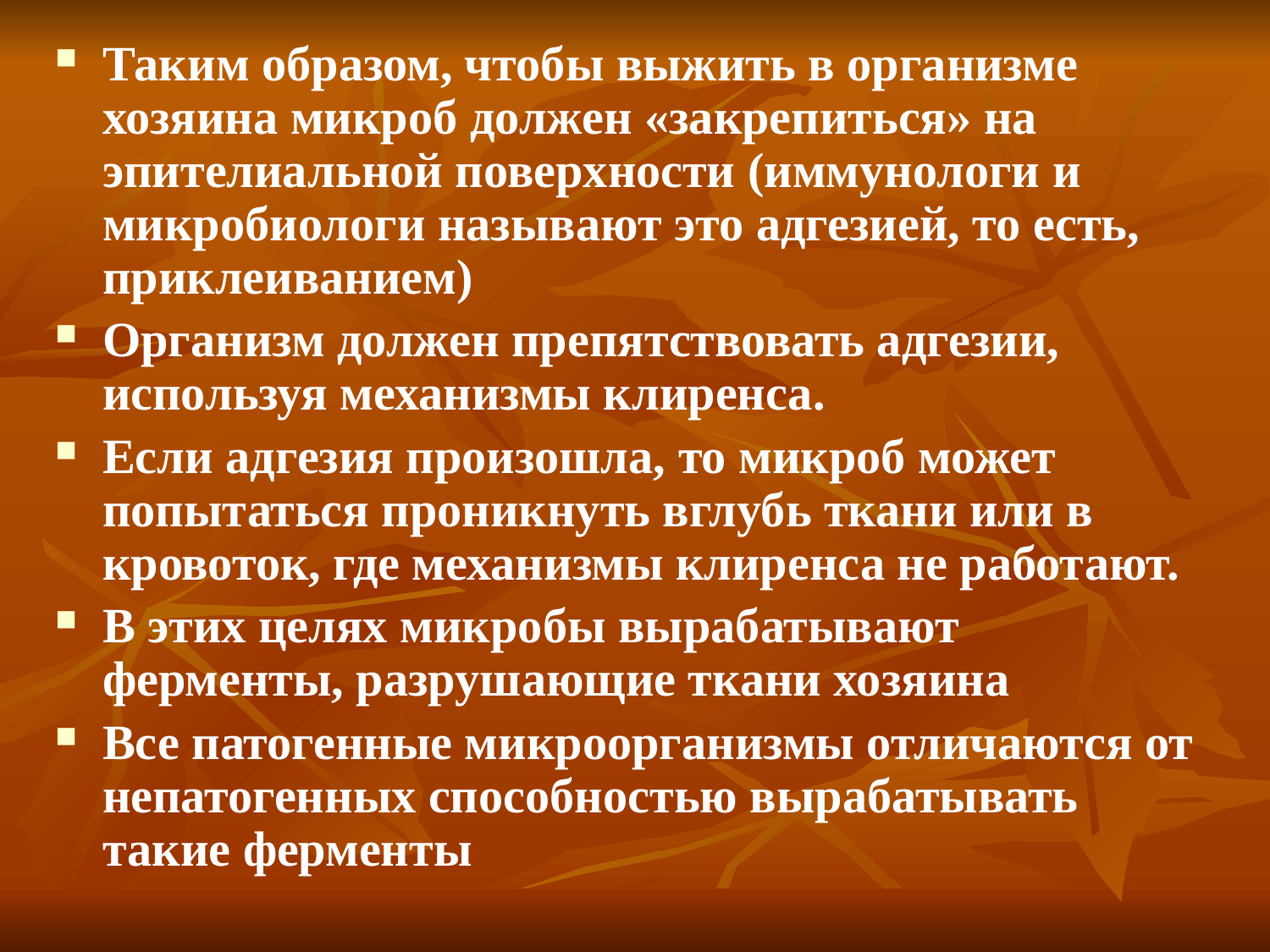

Таким образом, чтобы выжить в организме хозяина микроб должен «закрепиться» на эпителиальной поверхности (иммунологи и микробиологи называют это адгезией, то есть, приклеиванием)
Организм должен препятствовать адгезии, используя механизмы клиренса.
Если адгезия произошла, то микроб может попытаться проникнуть вглубь ткани или в кровоток, где механизмы клиренса не работают.
В этих целях микробы вырабатывают ферменты, разрушающие ткани хозяина
Все патогенные микроорганизмы отличаются от непатогенных способностью вырабатывать такие ферменты